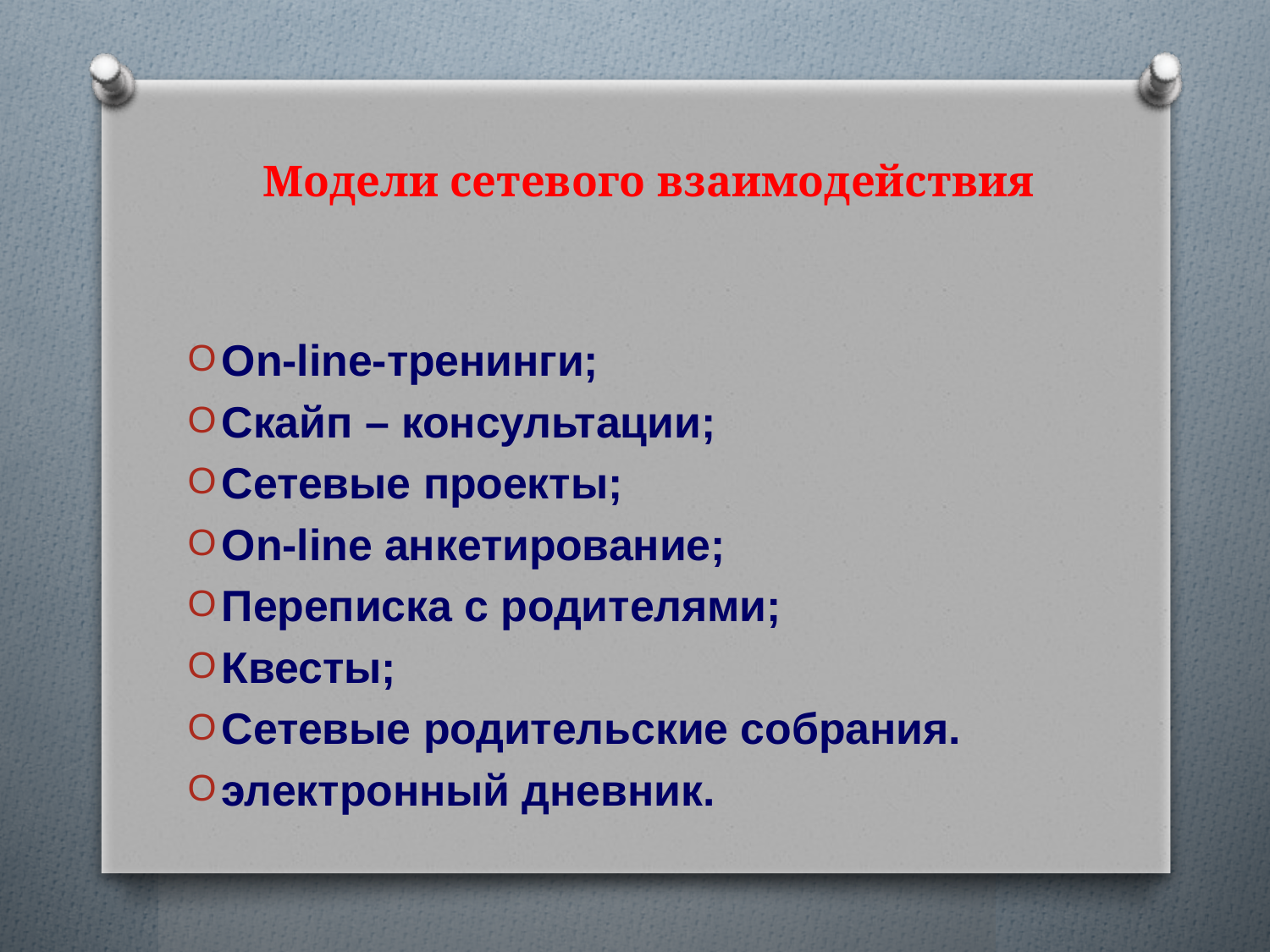

# Модели сетевого взаимодействия
On-line-тренинги;
Скайп – консультации;
Сетевые проекты;
On-line анкетирование;
Переписка с родителями;
Квесты;
Сетевые родительские собрания.
электронный дневник.